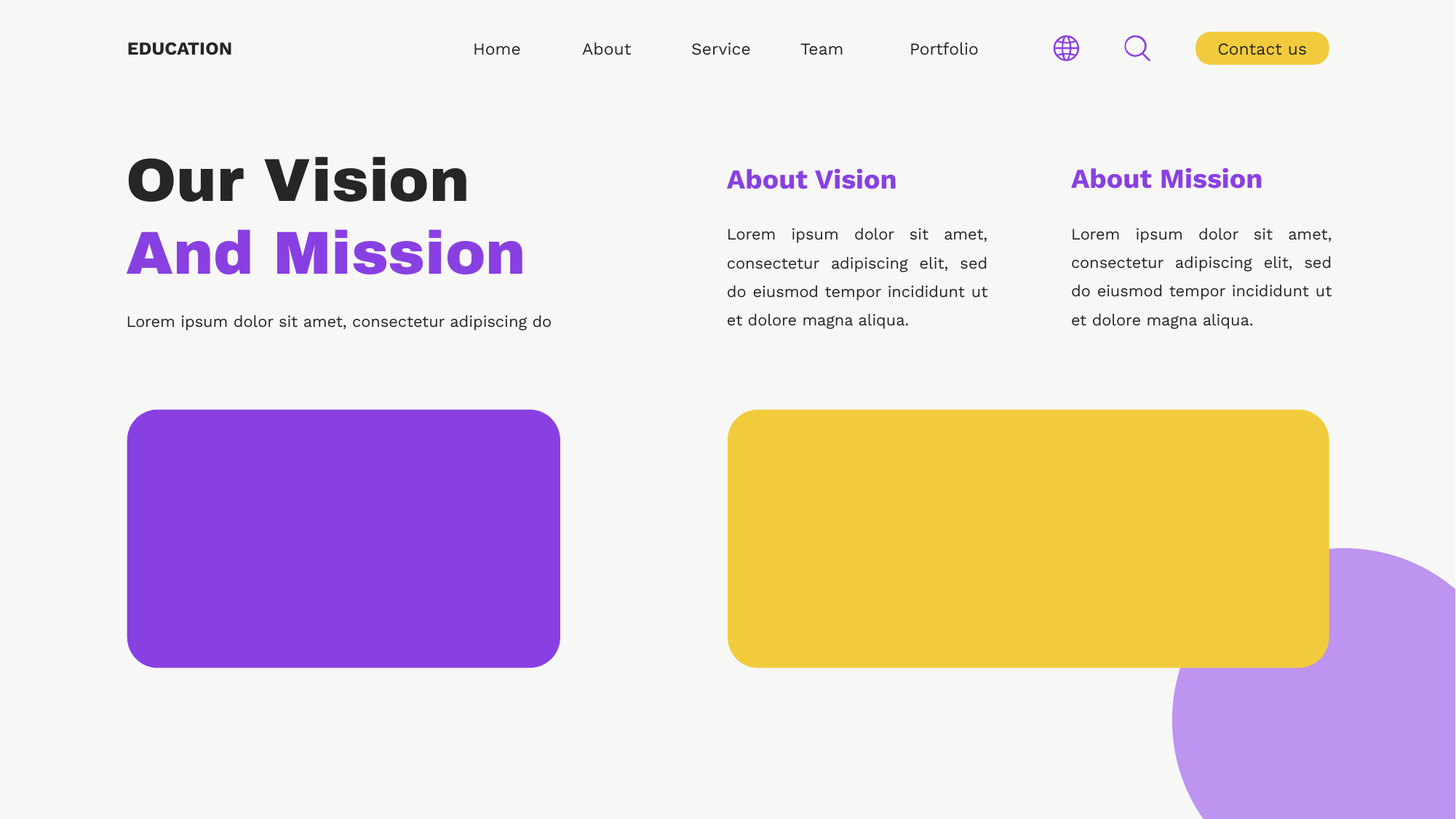

EDUCATION
Contact us
Home	About	Service	Team	Portfolio

Our Vision
And Mission
About Mission
About Vision
Lorem ipsum dolor sit amet, consectetur adipiscing elit, sed do eiusmod tempor incididunt ut et dolore magna aliqua.
Lorem ipsum dolor sit amet, consectetur adipiscing elit, sed do eiusmod tempor incididunt ut et dolore magna aliqua.
Lorem ipsum dolor sit amet, consectetur adipiscing do